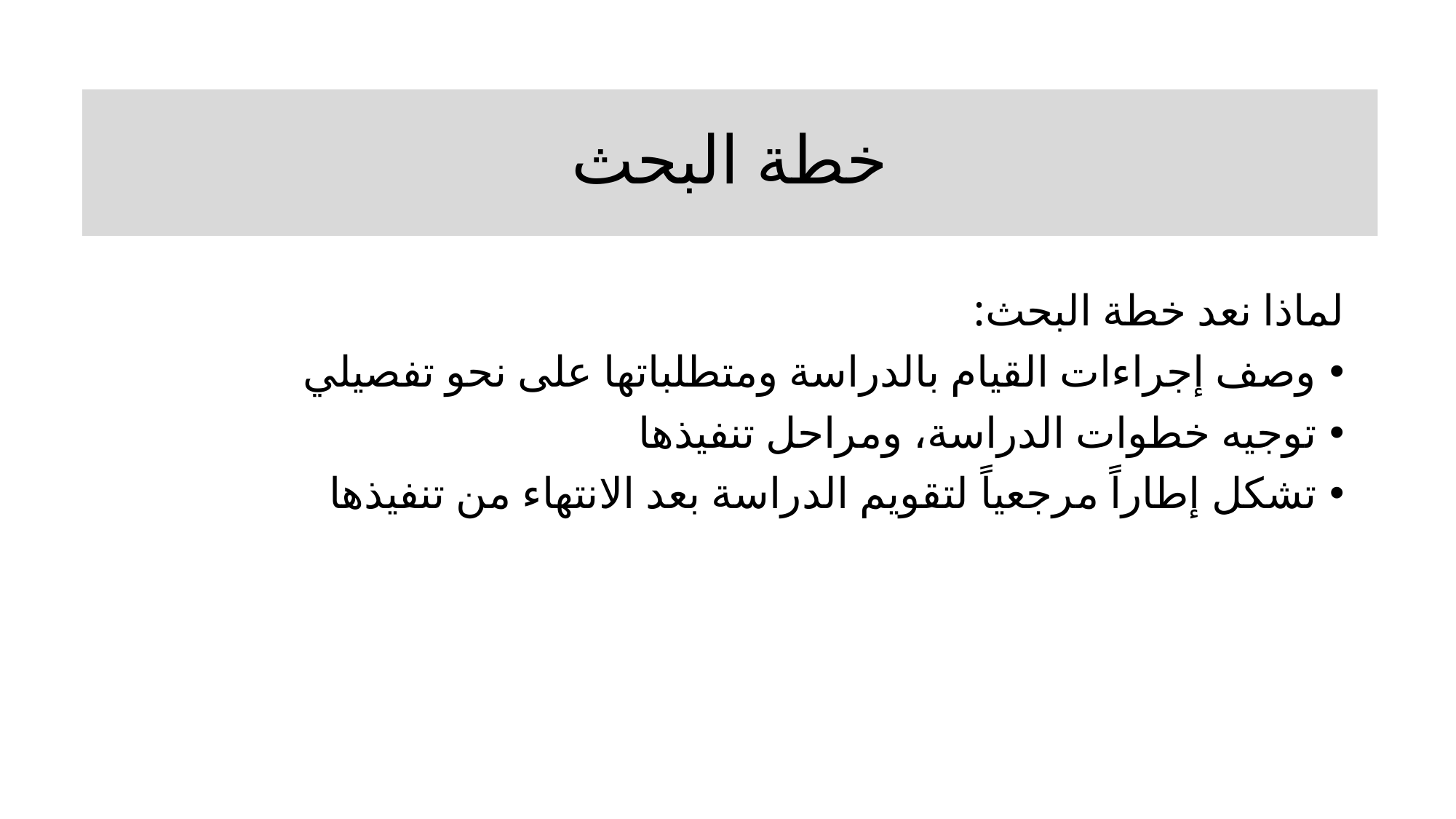

# خطة البحث

لماذا نعد خطة البحث:
وصف إجراءات القيام بالدراسة ومتطلباتها على نحو تفصيلي
توجيه خطوات الدراسة، ومراحل تنفيذها
تشكل إطاراً مرجعياً لتقويم الدراسة بعد الانتهاء من تنفيذها